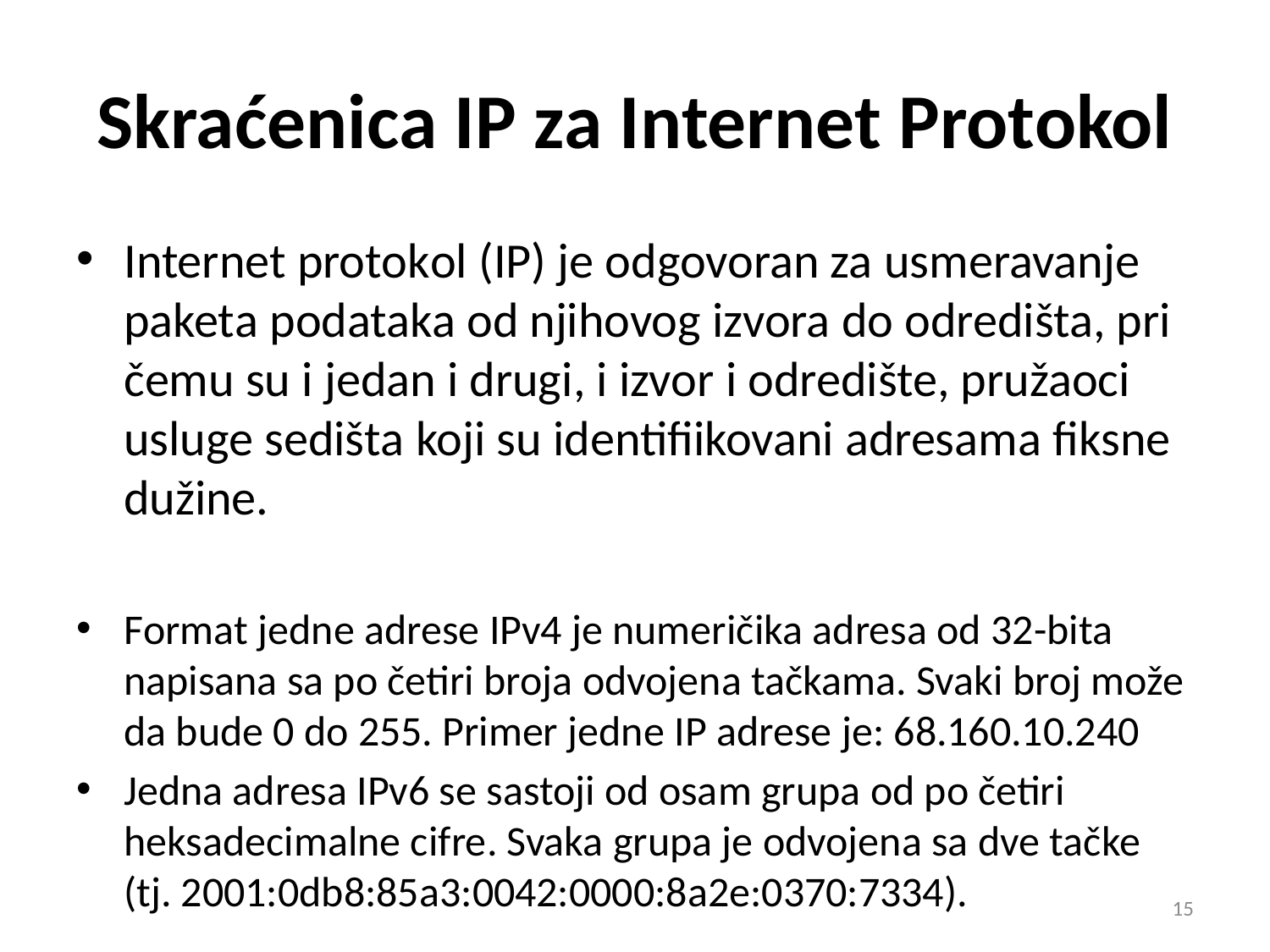

# Skraćenica IP za Internet Protokol
Internet protokol (IP) je odgovoran za usmeravanje paketa podataka od njihovog izvora do odredišta, pri čemu su i jedan i drugi, i izvor i odredište, pružaoci usluge sedišta koji su identifiikovani adresama fiksne dužine.

Format jedne adrese IPv4 je numeričika adresa od 32-bita napisana sa po četiri broja odvojena tačkama. Svaki broj može da bude 0 do 255. Primer jedne IP adrese je: 68.160.10.240
Jedna adresa IPv6 se sastoji od osam grupa od po četiri heksadecimalne cifre. Svaka grupa je odvojena sa dve tačke (tj. 2001:0db8:85a3:0042:0000:8a2e:0370:7334).
15